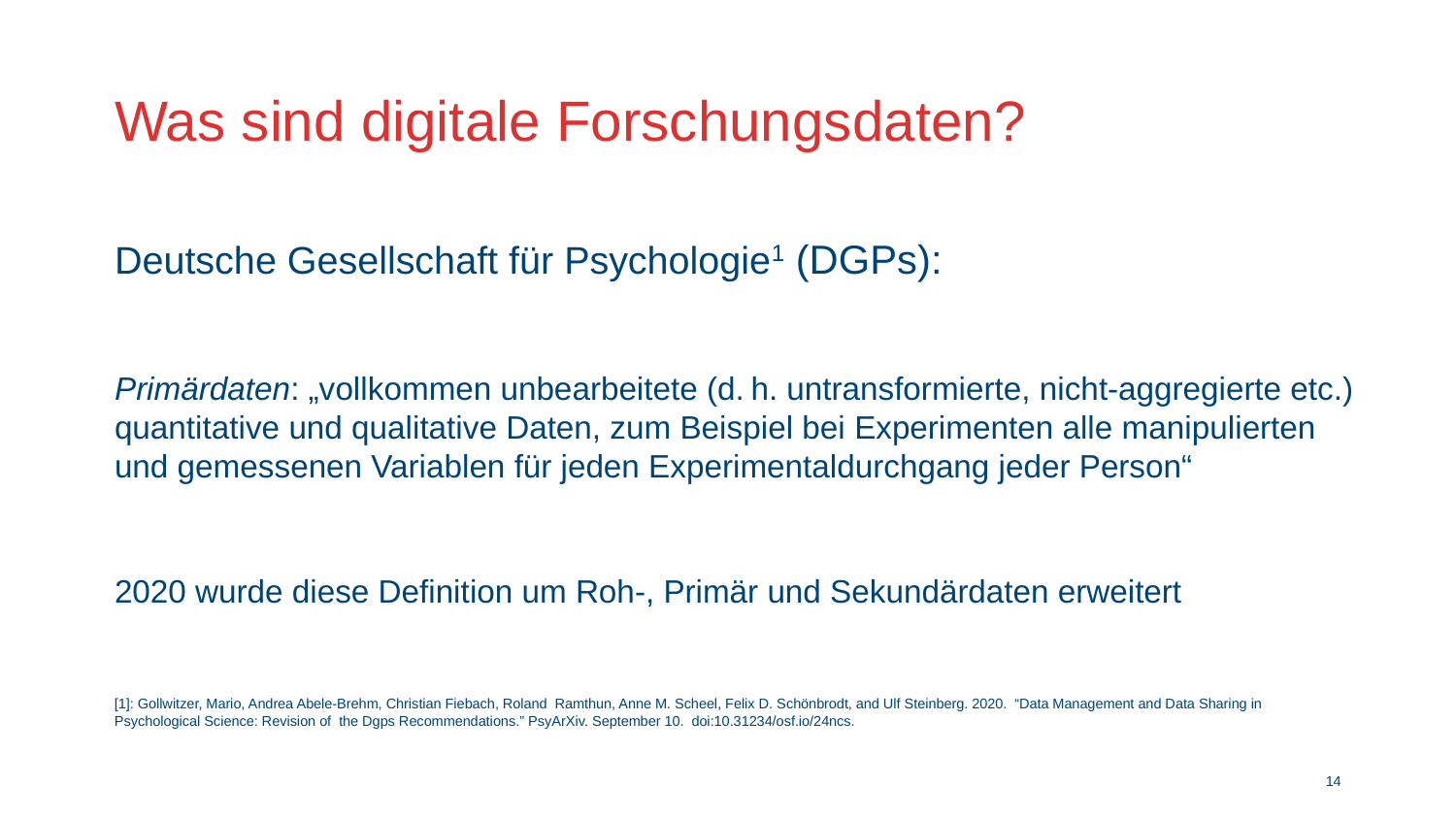

# Was sind digitale Forschungsdaten?
Deutsche Gesellschaft für Psychologie1 (DGPs):

Primärdaten: „vollkommen unbearbeitete (d. h. untransformierte, nicht-aggregierte etc.) quantitative und qualitative Daten, zum Beispiel bei Experimenten alle manipulierten und gemessenen Variablen für jeden Experimentaldurchgang jeder Person“

2020 wurde diese Definition um Roh-, Primär und Sekundärdaten erweitert

[1]: Gollwitzer, Mario, Andrea Abele-Brehm, Christian Fiebach, Roland  Ramthun, Anne M. Scheel, Felix D. Schönbrodt, and Ulf Steinberg. 2020.  “Data Management and Data Sharing in Psychological Science: Revision of  the Dgps Recommendations.” PsyArXiv. September 10.  doi:10.31234/osf.io/24ncs.
14